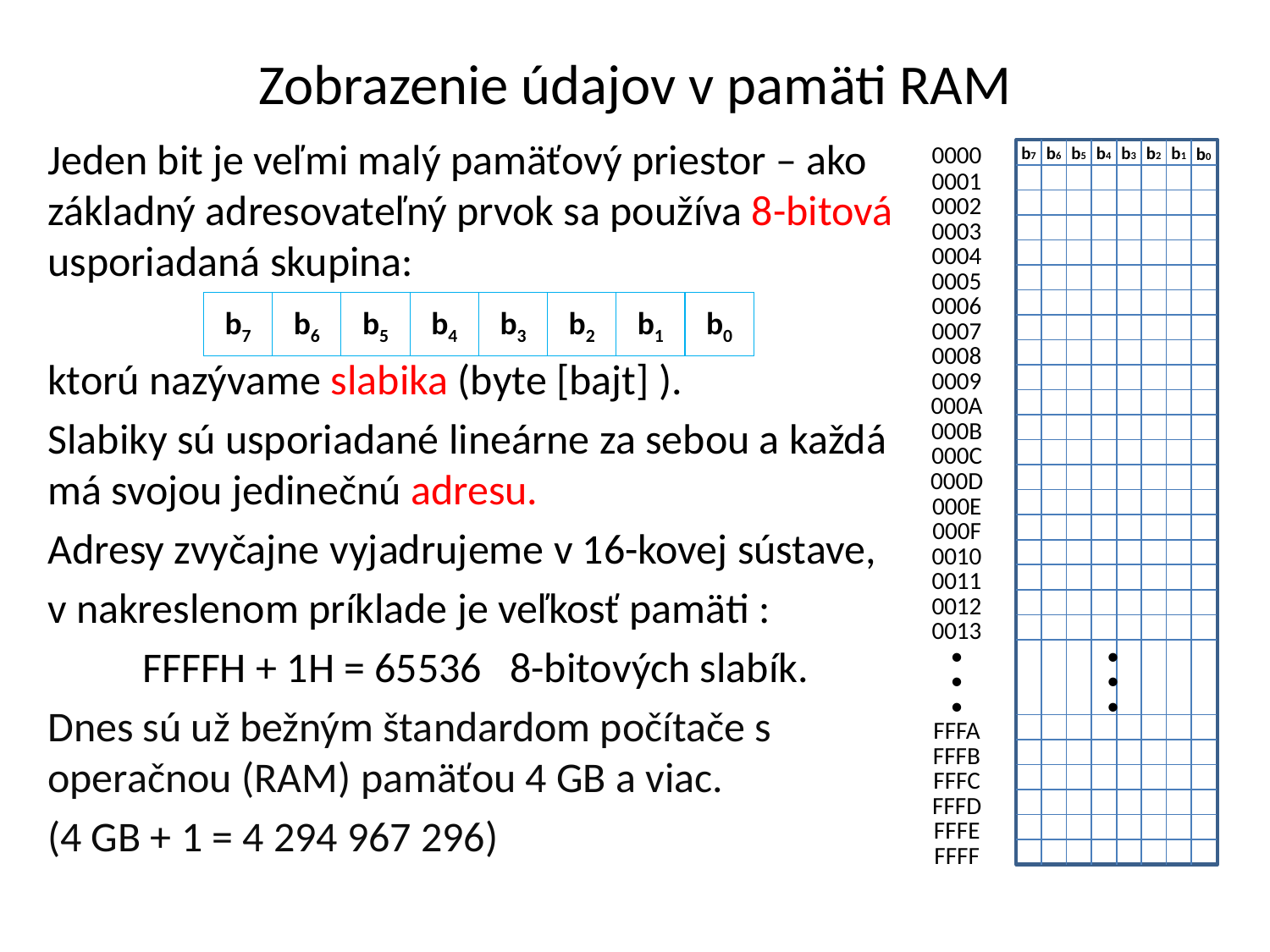

# Zobrazenie údajov v pamäti RAM
Jeden bit je veľmi malý pamäťový priestor – ako základný adresovateľný prvok sa používa 8-bitová usporiadaná skupina:

ktorú nazývame slabika (byte [bajt] ).
Slabiky sú usporiadané lineárne za sebou a každá má svojou jedinečnú adresu.
Adresy zvyčajne vyjadrujeme v 16-kovej sústave,
v nakreslenom príklade je veľkosť pamäti :
FFFFH + 1H = 65536   8-bitových slabík.
Dnes sú už bežným štandardom počítače s operačnou (RAM) pamäťou 4 GB a viac.
(4 GB + 1 = 4 294 967 296)
0000

b7
b6
b5
b4
b3
b2
b1
b0
0001
0002
0003
0004
0005
0006
0007
0008
0009
000A
000B
000C
000D
000E
000F
0010
0011
0012
0013
•
•
•
•
•
•
FFFA
FFFB
FFFC
FFFD
FFFE
FFFF
b7
b6
b5
b4
b3
b2
b1
b0